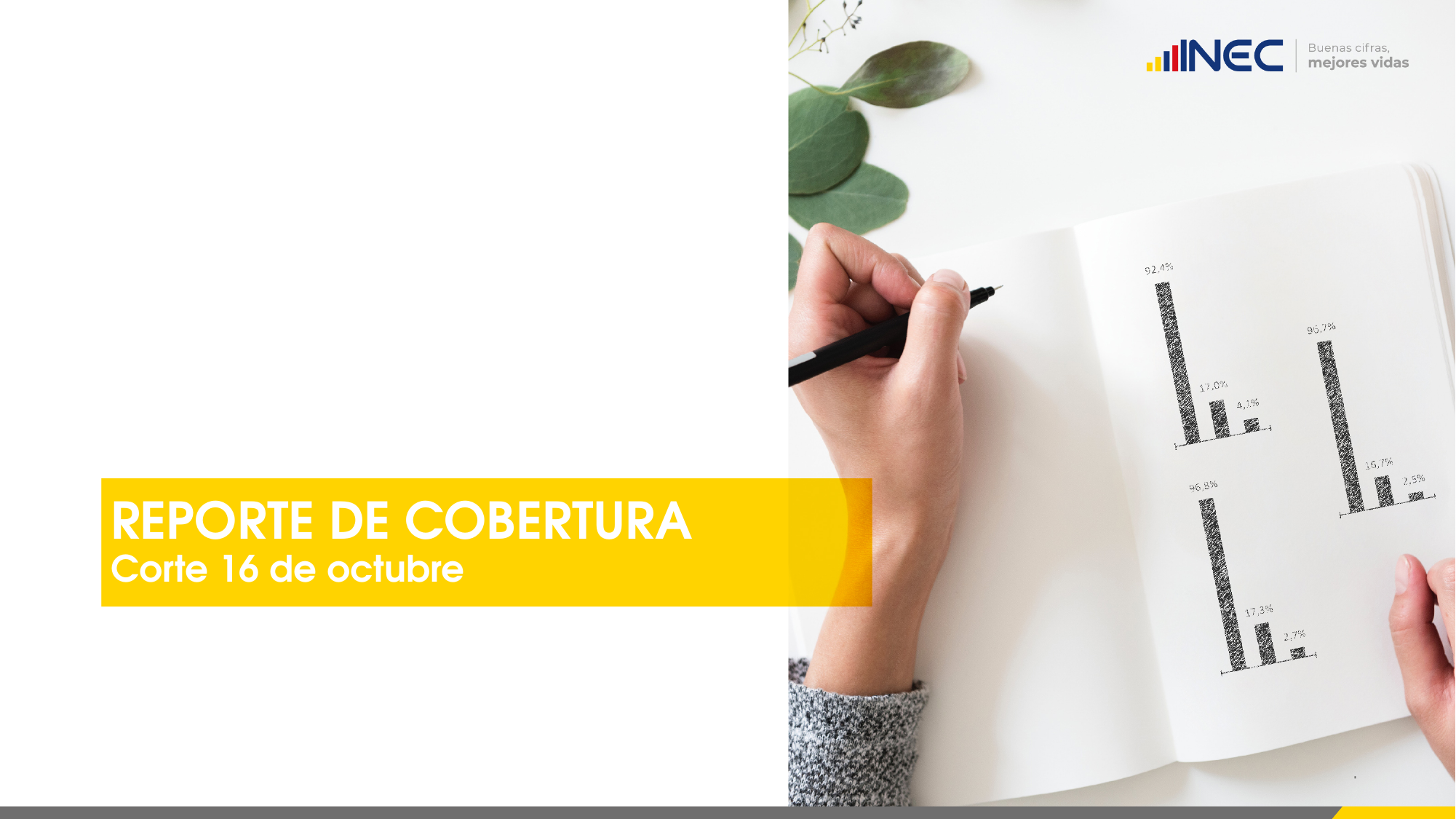

# REPORTE DE COBERTURA Corte 16 de octubre